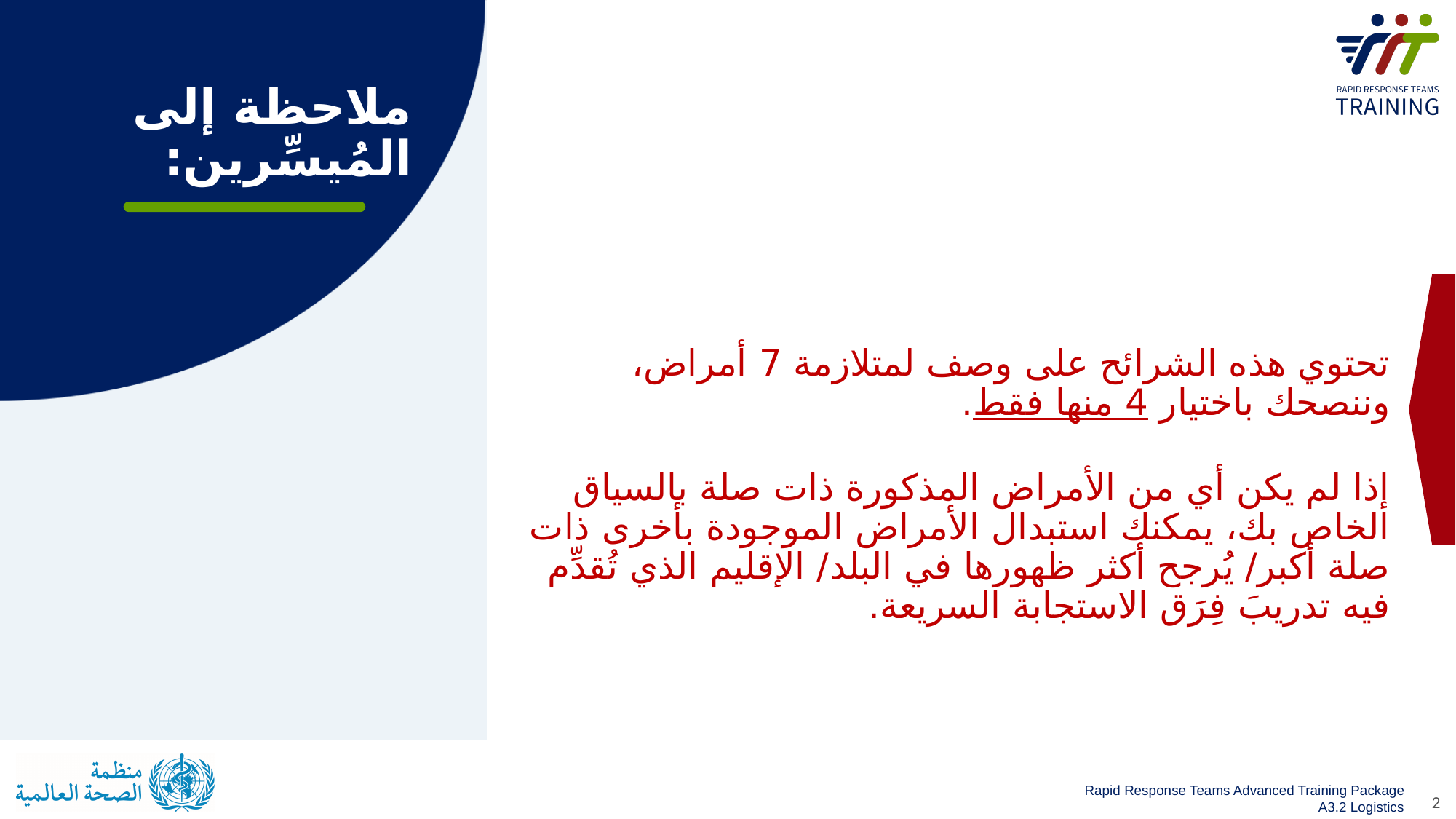

# ملاحظة إلى المُيسِّرين:

تحتوي هذه الشرائح على وصف لمتلازمة 7 أمراض، وننصحك باختيار 4 منها فقط.

إذا لم يكن أي من الأمراض المذكورة ذات صلة بالسياق الخاص بك، يمكنك استبدال الأمراض الموجودة بأخرى ذات صلة أكبر/ يُرجح أكثر ظهورها في البلد/ الإقليم الذي تُقدِّم فيه تدريبَ فِرَق الاستجابة السريعة.

2